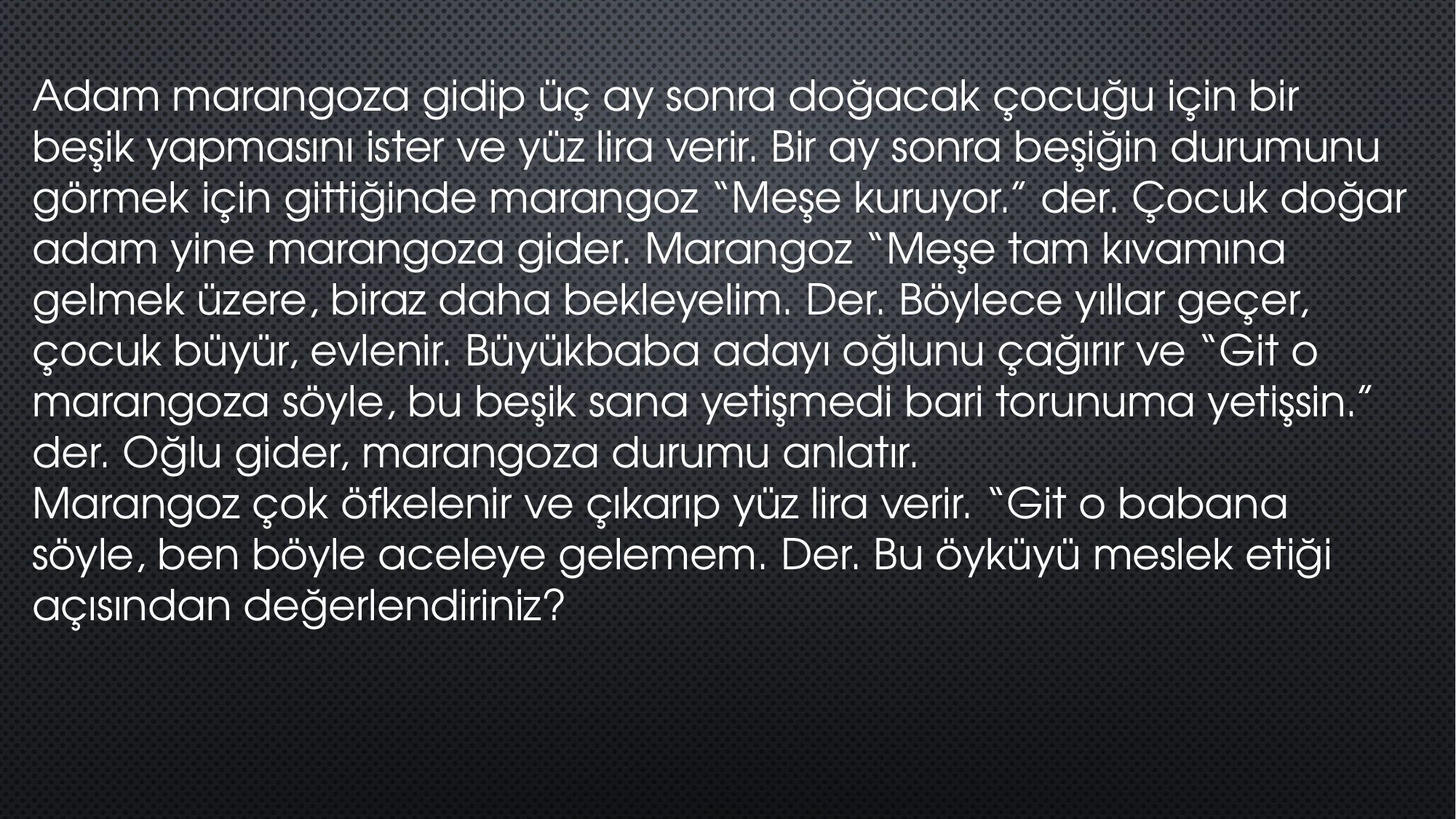

Adam marangoza gidip üç ay sonra doğacak çocuğu için bir beşik yapmasını ister ve yüz lira verir. Bir ay sonra beşiğin durumunu görmek için gittiğinde marangoz “Meşe kuruyor.” der. Çocuk doğar adam yine marangoza gider. Marangoz “Meşe tam kıvamına gelmek üzere, biraz daha bekleyelim. Der. Böylece yıllar geçer, çocuk büyür, evlenir. Büyükbaba adayı oğlunu çağırır ve “Git o marangoza söyle, bu beşik sana yetişmedi bari torunuma yetişsin.” der. Oğlu gider, marangoza durumu anlatır.
Marangoz çok öfkelenir ve çıkarıp yüz lira verir. “Git o babana söyle, ben böyle aceleye gelemem. Der. Bu öyküyü meslek etiği açısından değerlendiriniz?